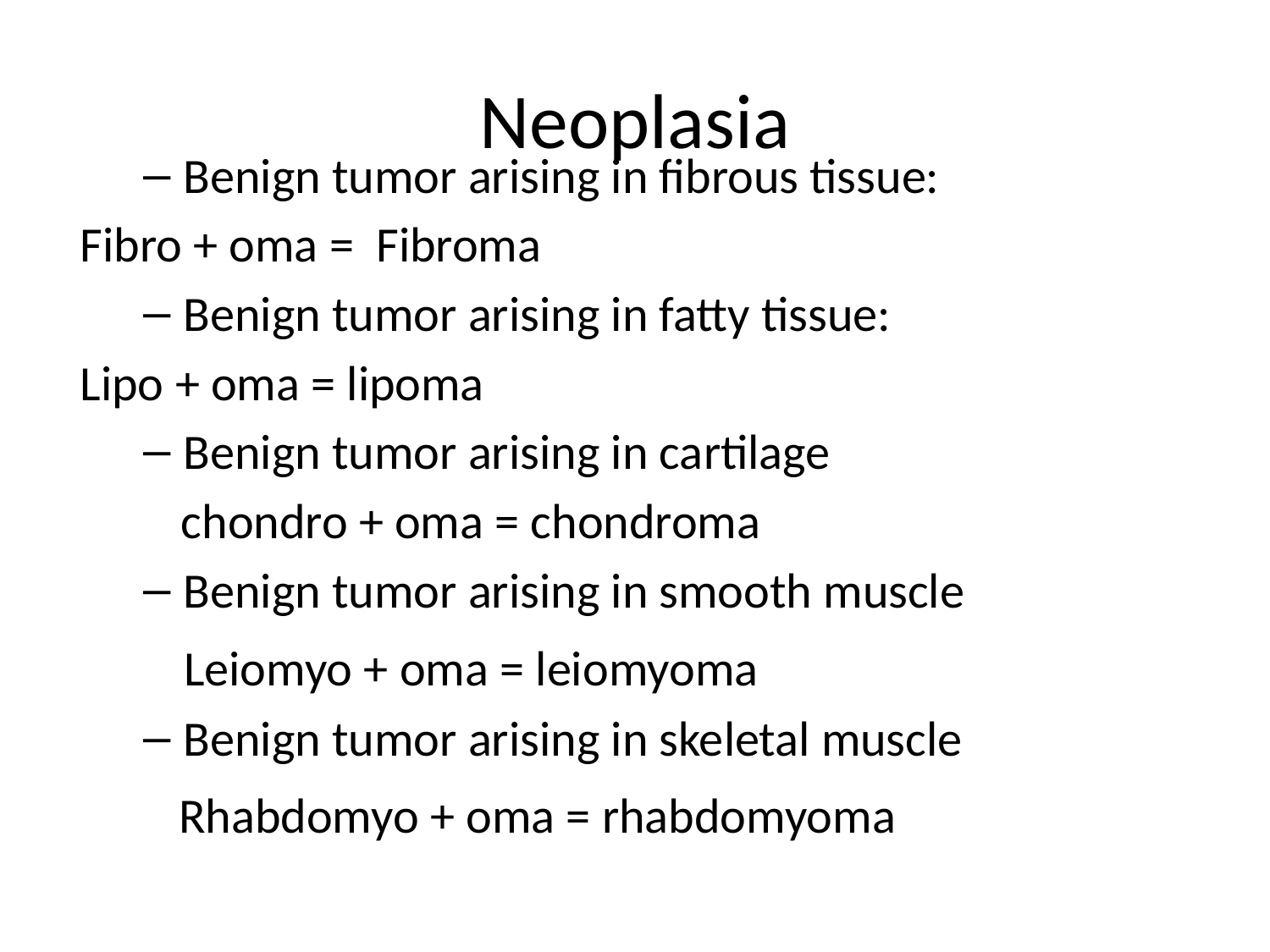

# Neoplasia
Benign tumor arising in fibrous tissue:
   Fibro + oma =  Fibroma
Benign tumor arising in fatty tissue:
   Lipo + oma = lipoma
Benign tumor arising in cartilage
         chondro + oma = chondroma
Benign tumor arising in smooth muscle
   	     Leiomyo + oma = leiomyoma
Benign tumor arising in skeletal muscle
  	    Rhabdomyo + oma = rhabdomyoma